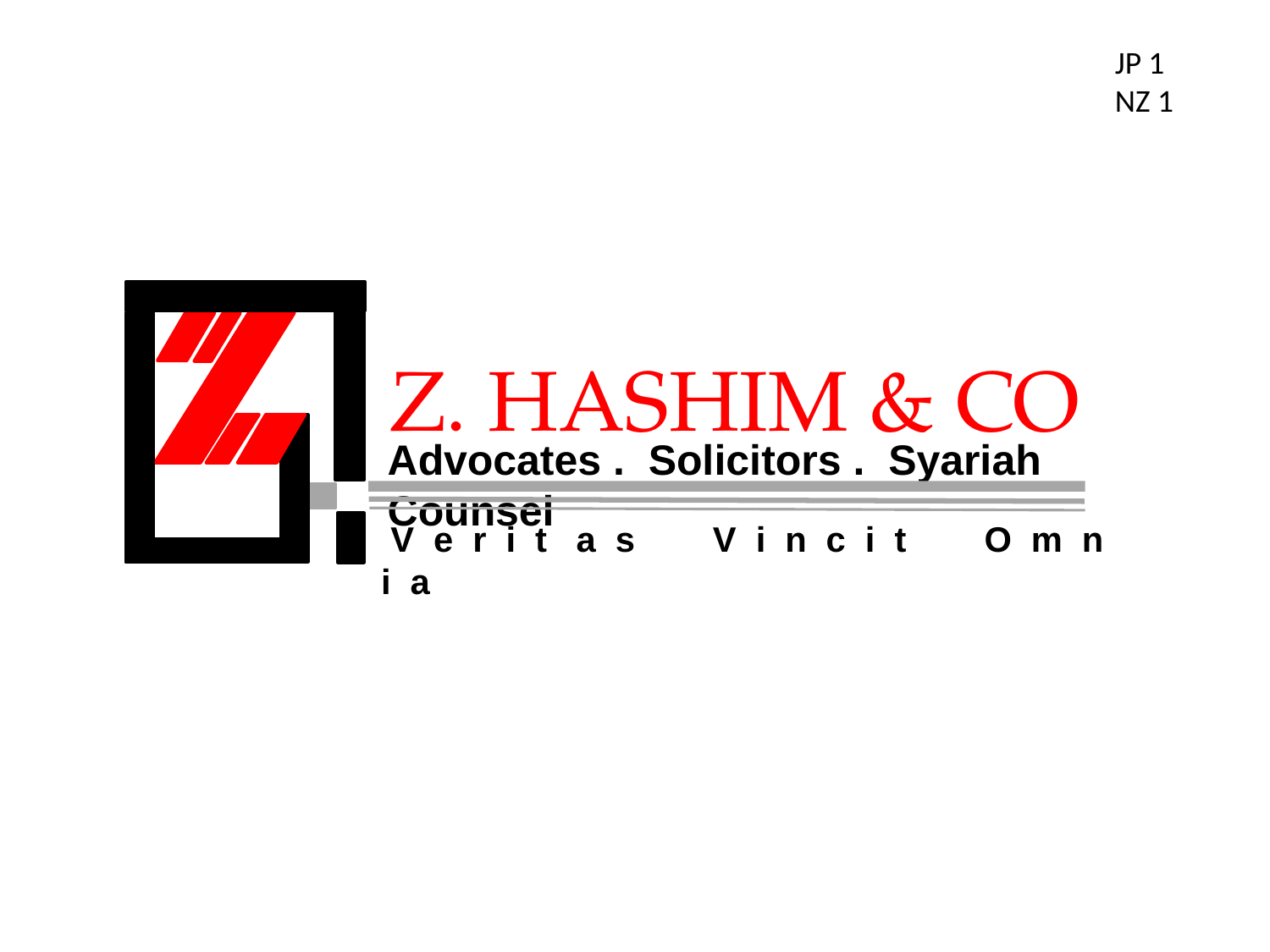

JP 1
NZ 1

Z. HASHIM & CO

Advocates .  Solicitors .  Syariah Counsel

 V  e  r  i  t   a  s        V  i  n  c  i  t        O  m  n  i  a